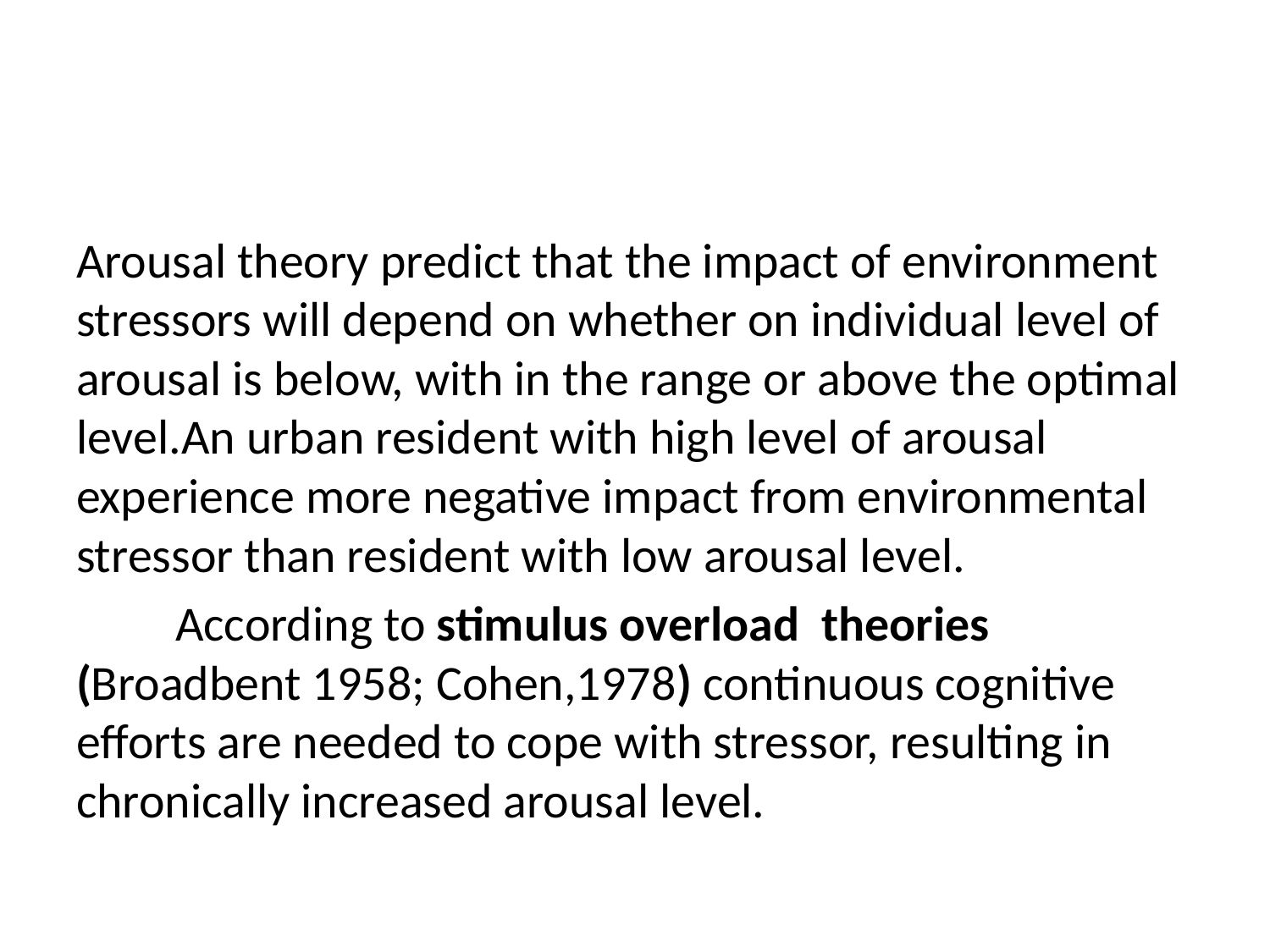

#
Arousal theory predict that the impact of environment stressors will depend on whether on individual level of arousal is below, with in the range or above the optimal level.An urban resident with high level of arousal experience more negative impact from environmental stressor than resident with low arousal level.
         According to stimulus overload  theories (Broadbent 1958; Cohen,1978) continuous cognitive efforts are needed to cope with stressor, resulting in chronically increased arousal level.